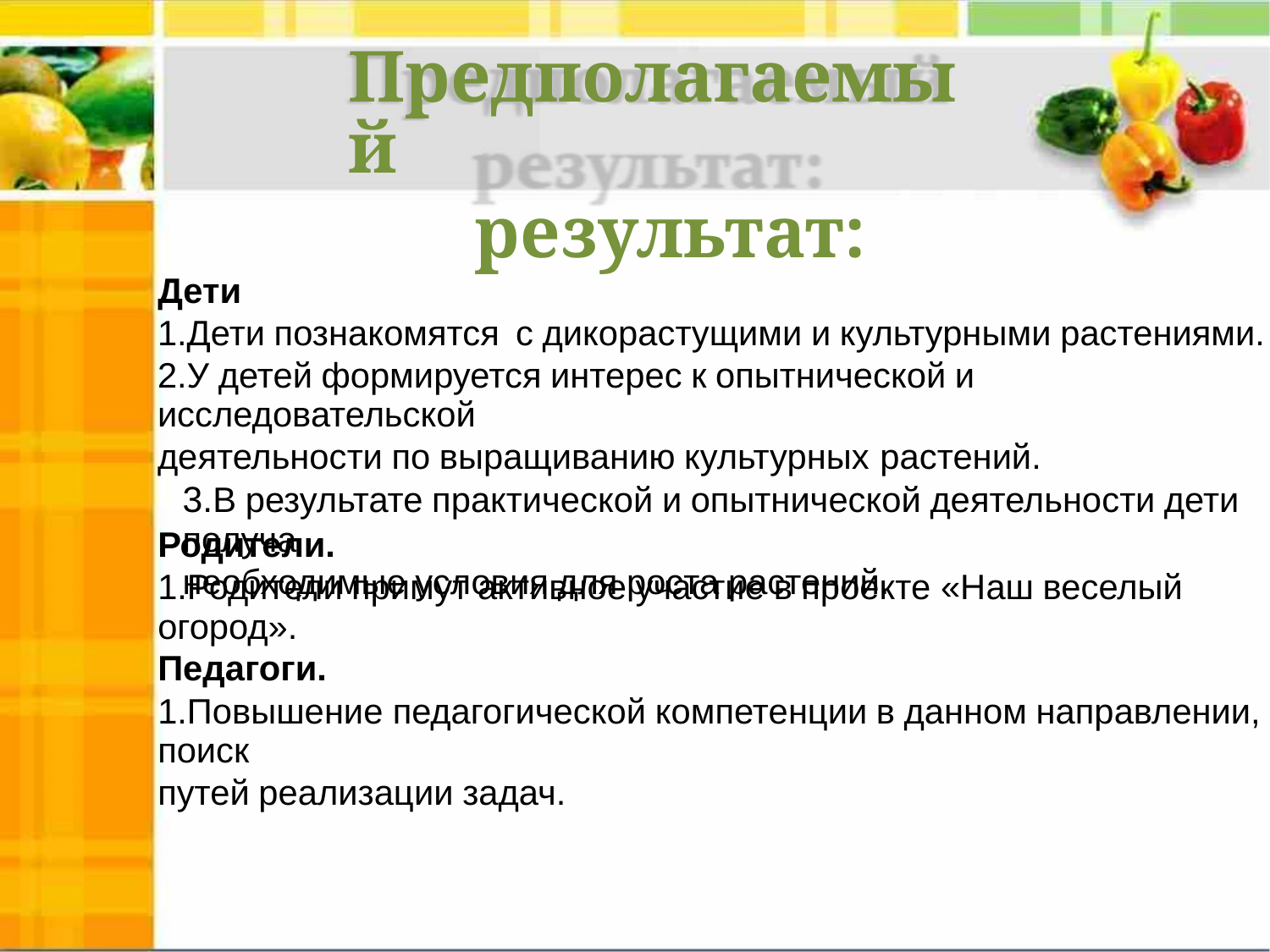

Предполагаемый
результат:
Дети
1.Дети познакомятся с дикорастущими и культурными растениями.
2.У детей формируется интерес к опытнической и исследовательской
деятельности по выращиванию культурных растений.
3.В результате практической и опытнической деятельности дети получа
необходимые условия для роста растений.
Родители.
1.Родители примут активное участие в проекте «Наш веселый огород».
Педагоги.
1.Повышение педагогической компетенции в данном направлении, поиск
путей реализации задач.